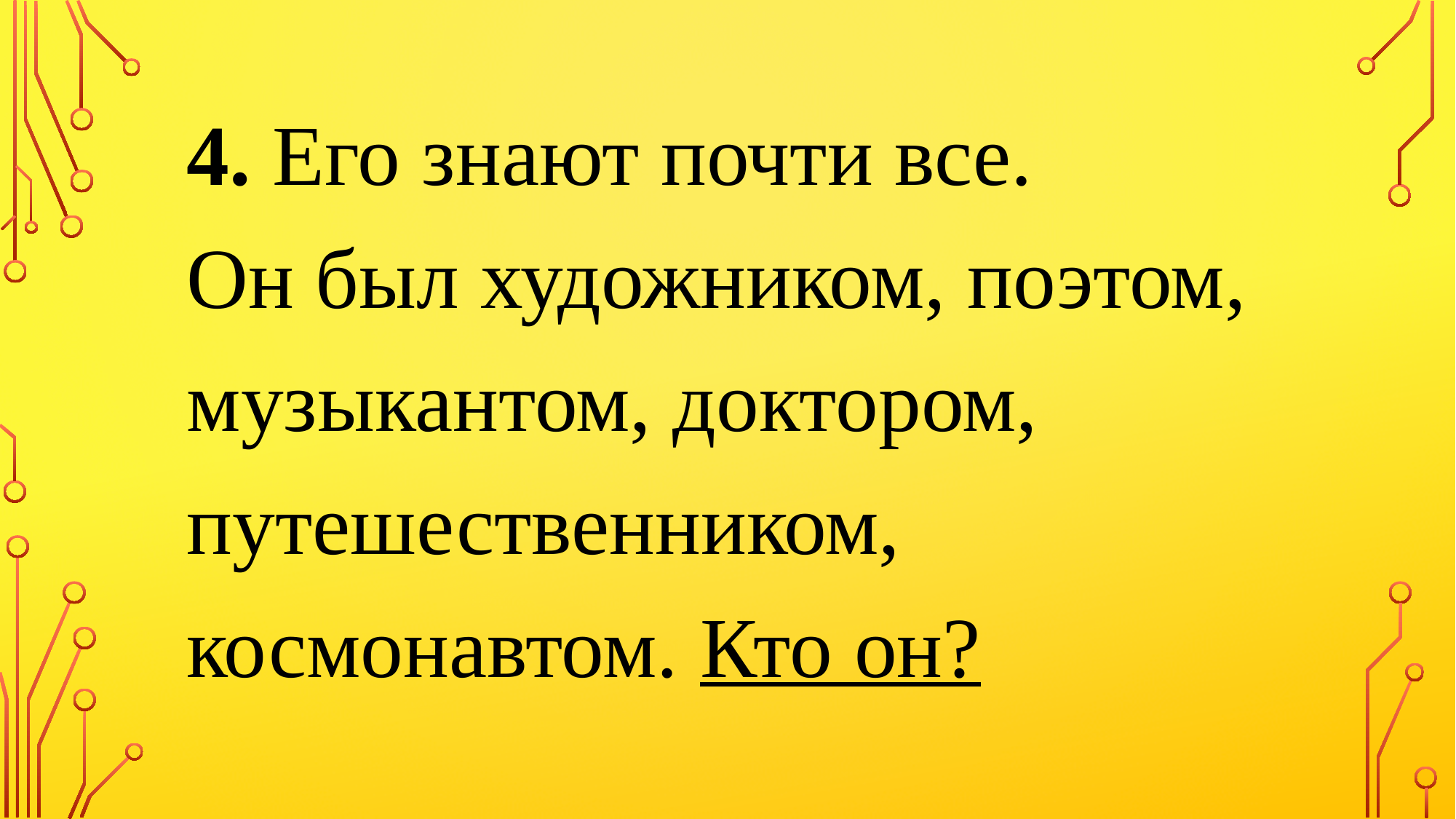

4. Его знают почти все.
Он был художником, поэтом, музыкантом, доктором, путешественником, космонавтом. Кто он?